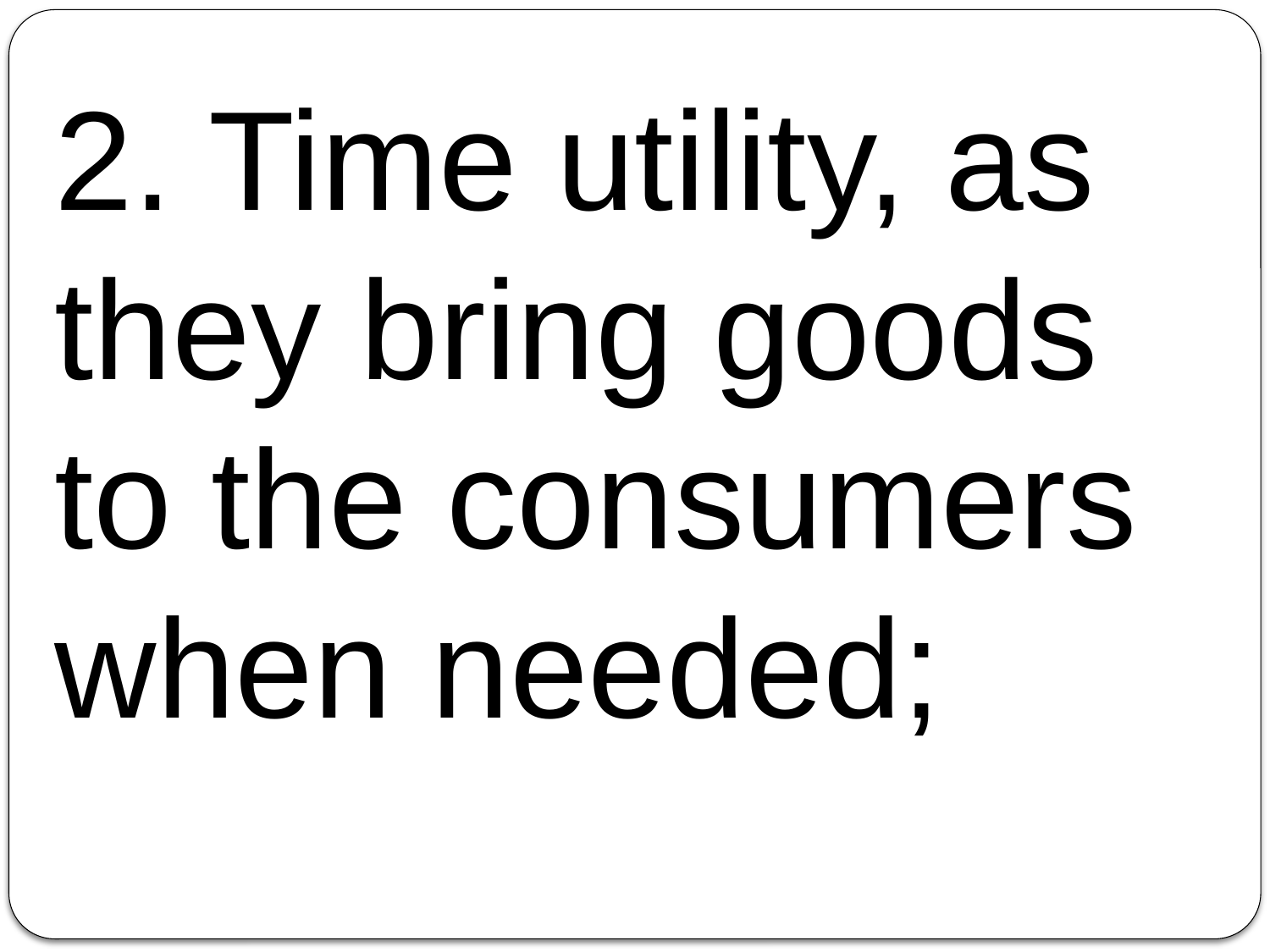

2. Time utility, as they bring goods to the consumers when needed;